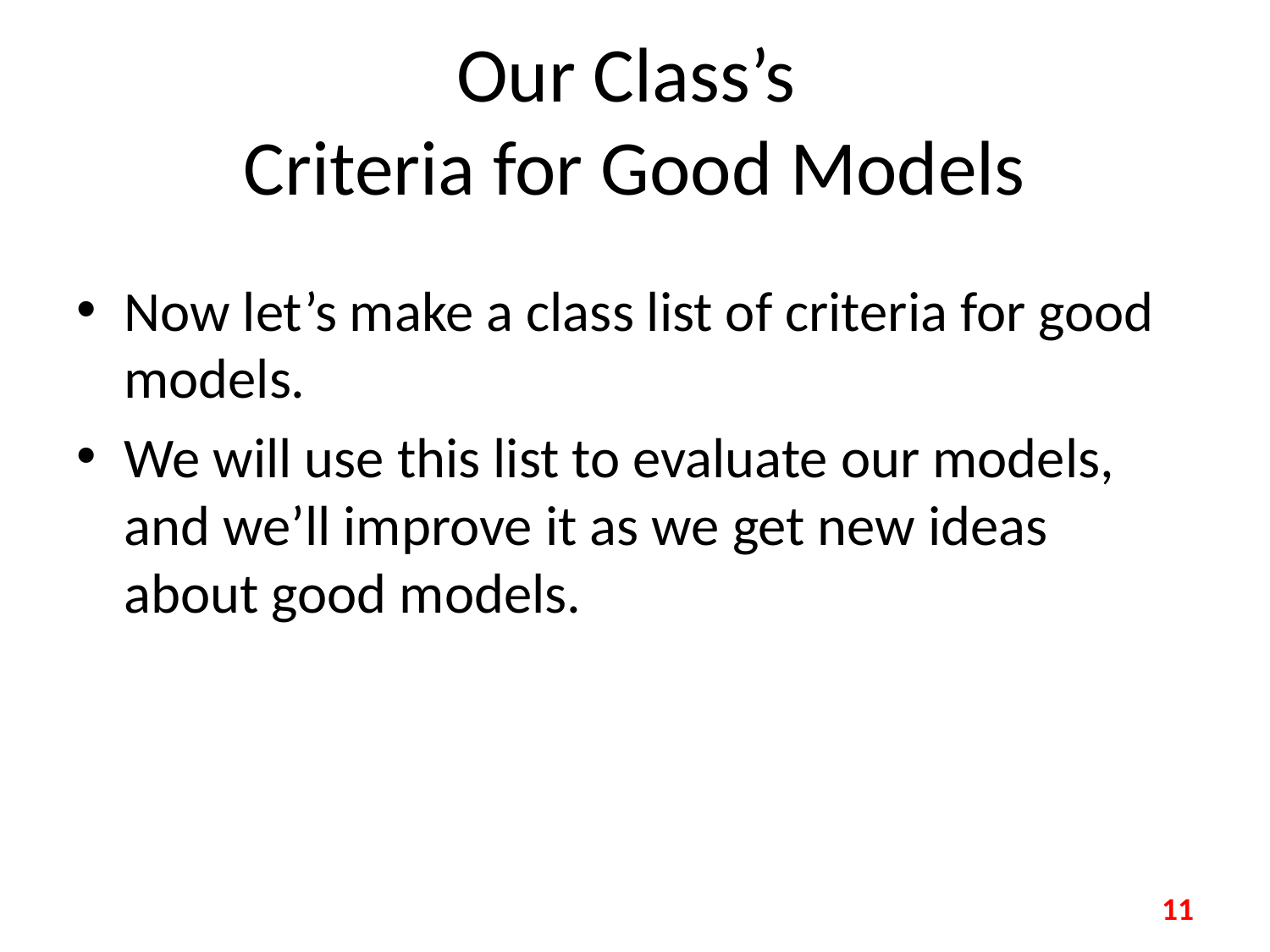

# Our Class’s Criteria for Good Models
Now let’s make a class list of criteria for good models.
We will use this list to evaluate our models, and we’ll improve it as we get new ideas about good models.
11